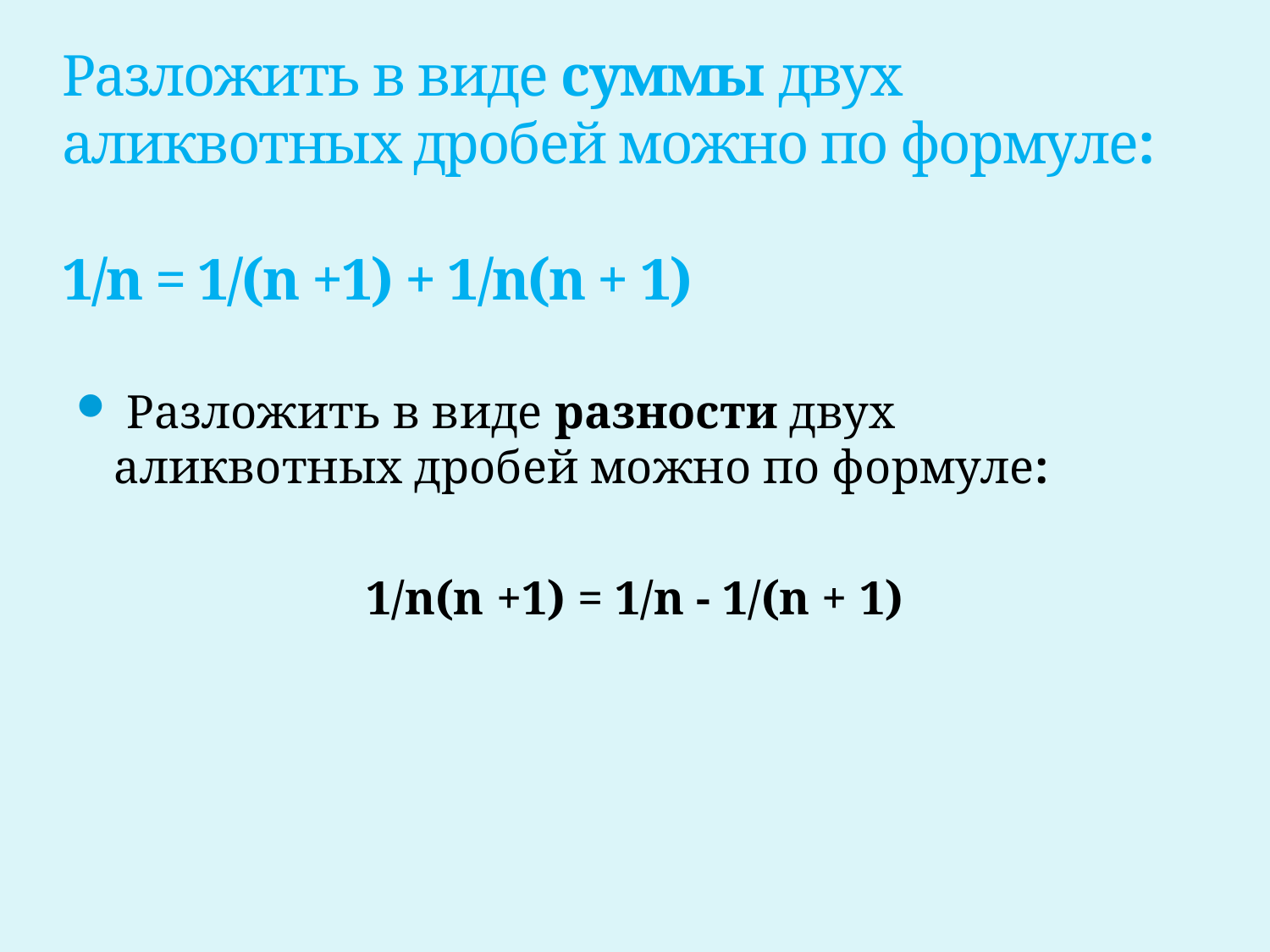

# Разложить в виде суммы двух аликвотных дробей можно по формуле: 1/n = 1/(n +1) + 1/n(n + 1)
 Разложить в виде разности двух аликвотных дробей можно по формуле:

1/n(n +1) = 1/n - 1/(n + 1)